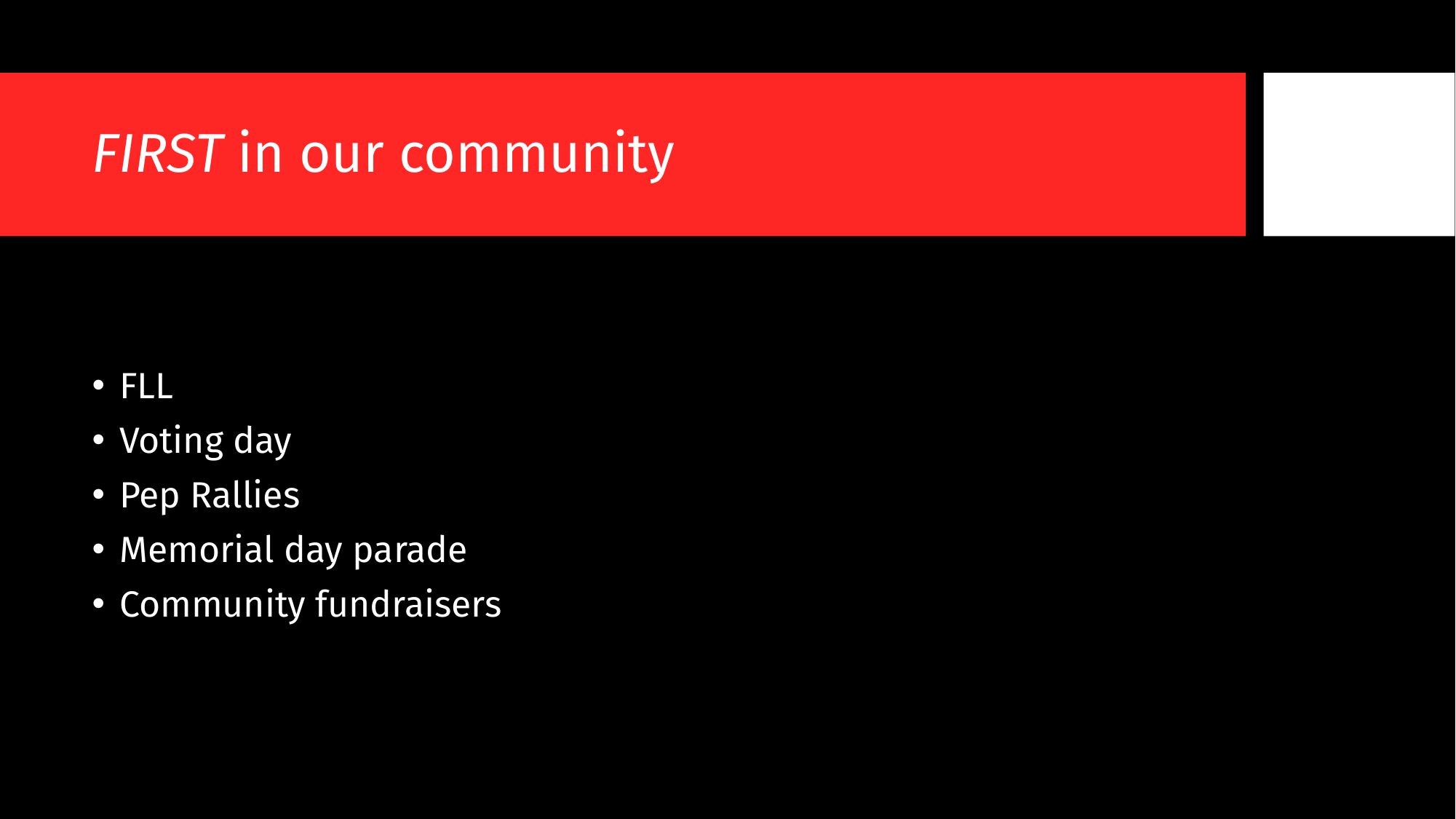

# FIRST in our community
FLL
Voting day
Pep Rallies
Memorial day parade
Community fundraisers